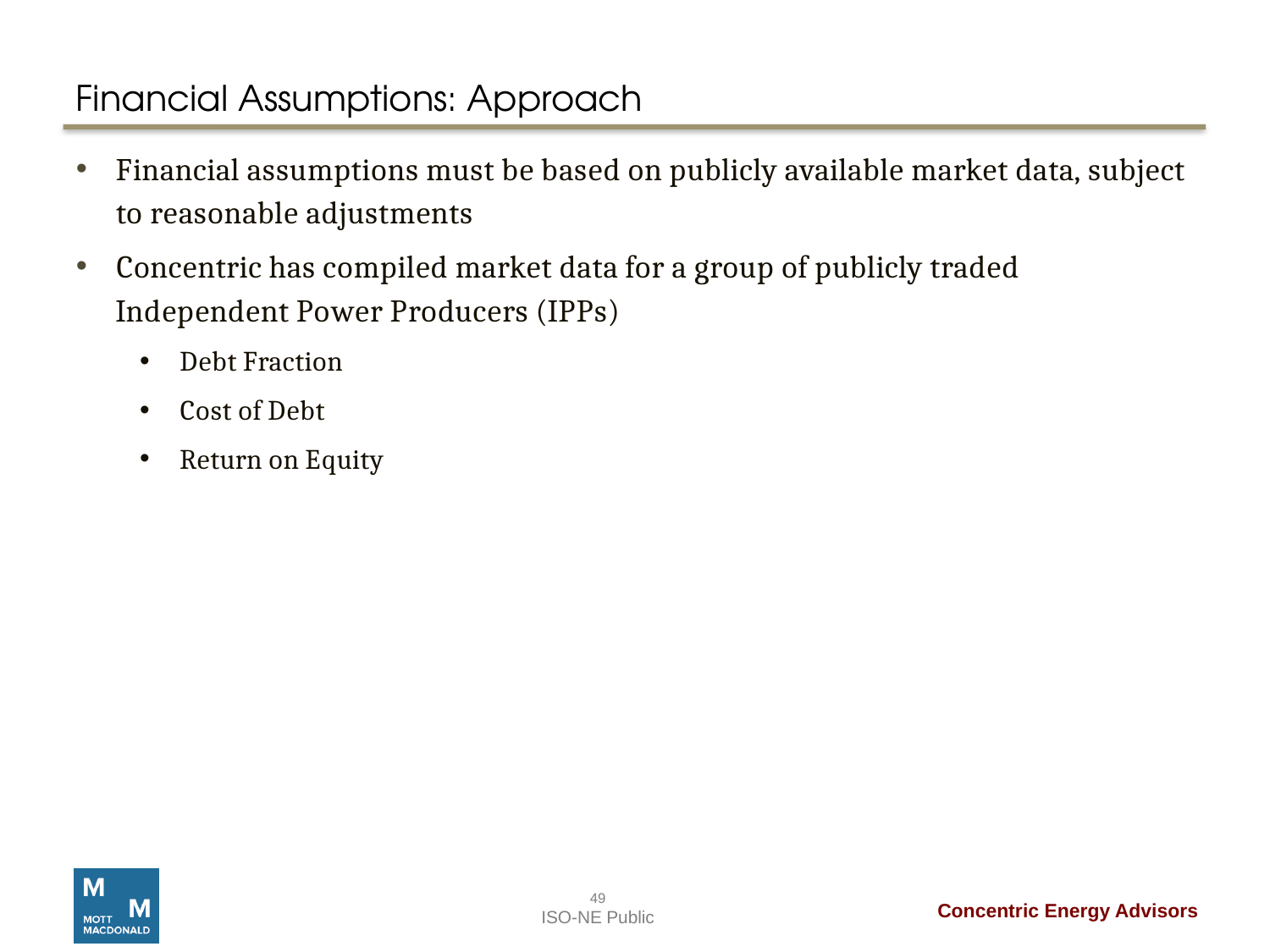

# Financial Assumptions: Approach
Financial assumptions must be based on publicly available market data, subject to reasonable adjustments
Concentric has compiled market data for a group of publicly traded Independent Power Producers (IPPs)
Debt Fraction
Cost of Debt
Return on Equity